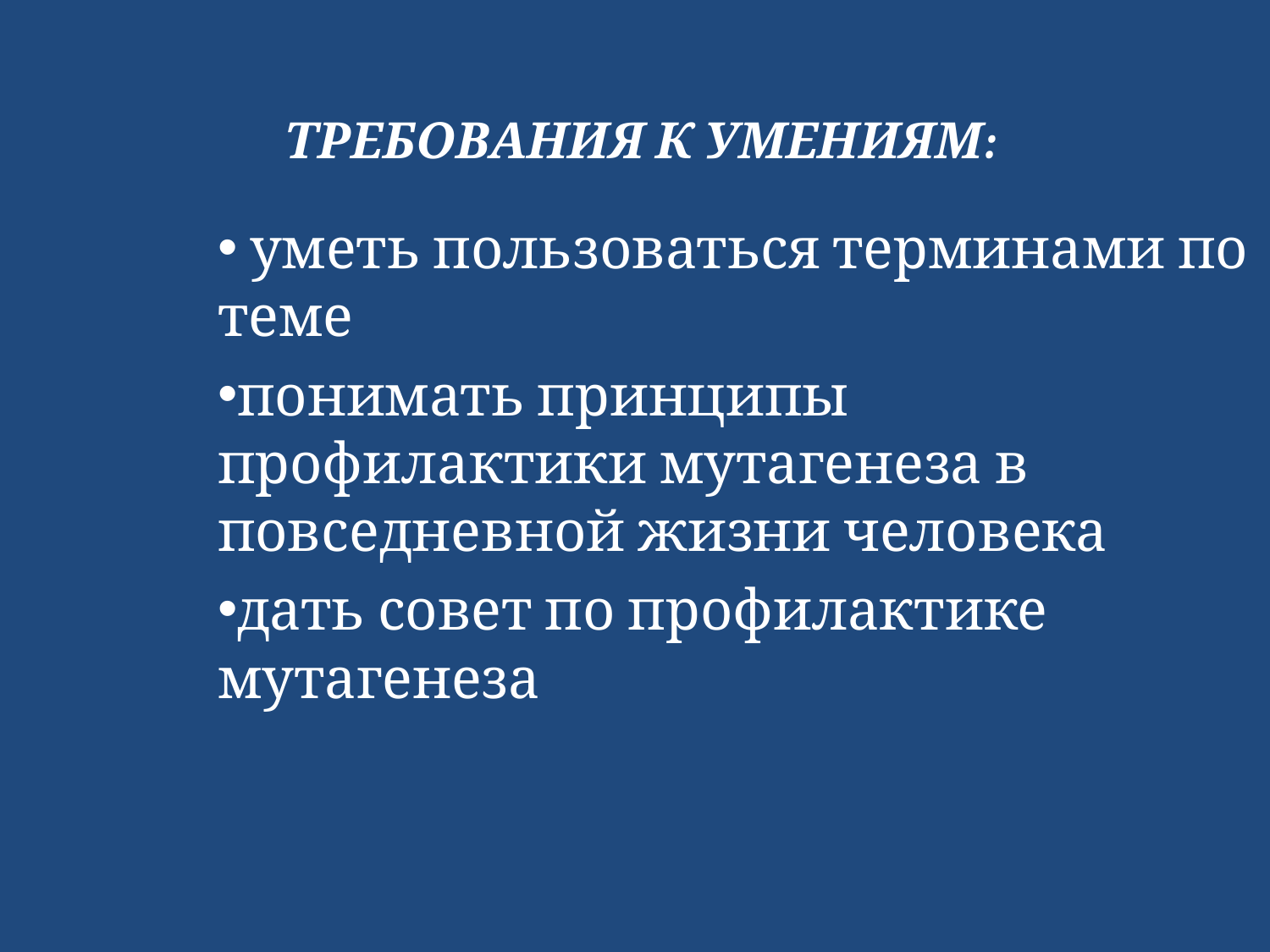

# Требования к Умениям:
 уметь пользоваться терминами по теме
понимать принципы профилактики мутагенеза в повседневной жизни человека
дать совет по профилактике мутагенеза